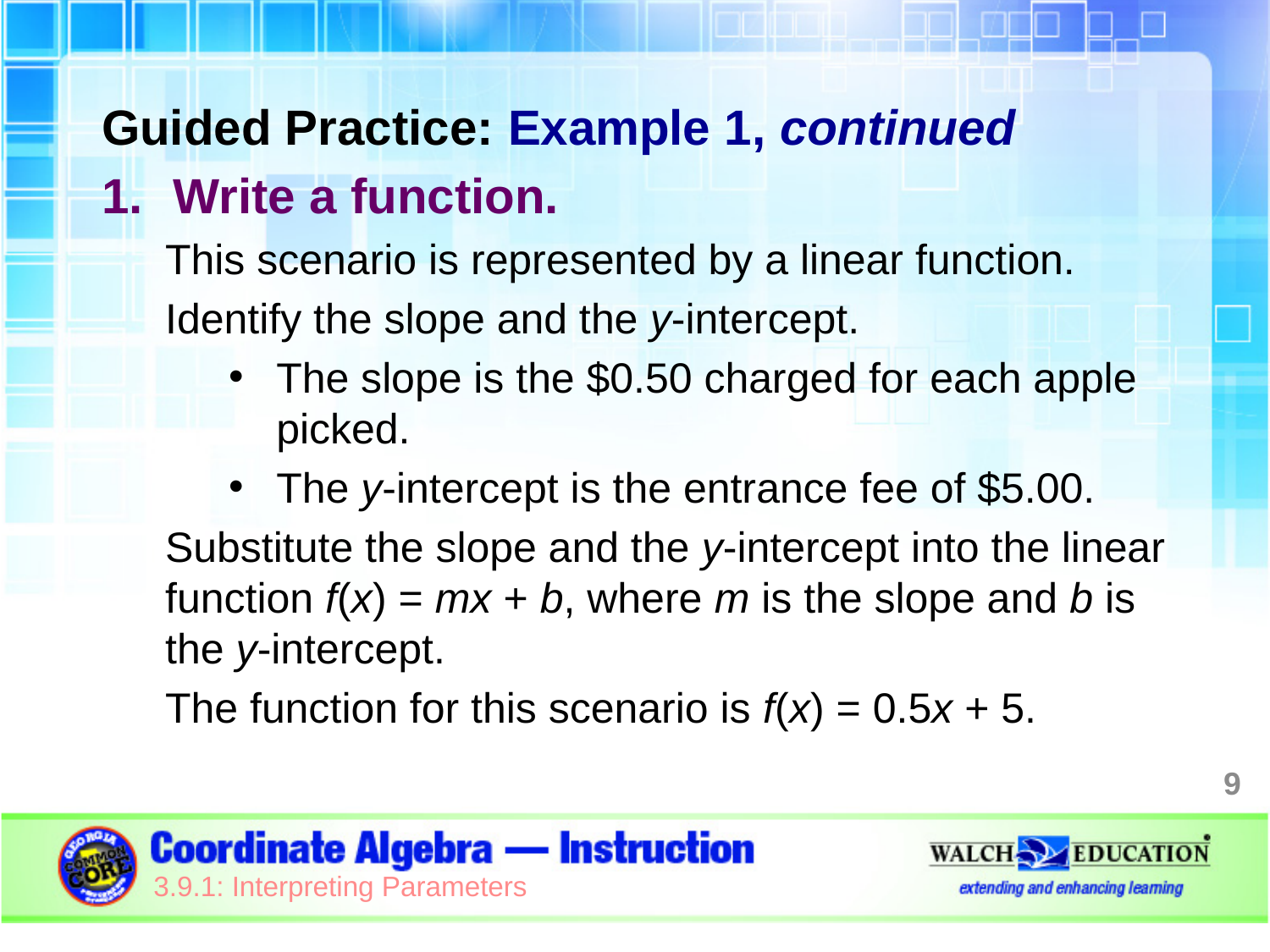

Guided Practice: Example 1, continued
Write a function.
This scenario is represented by a linear function.
Identify the slope and the y-intercept.
The slope is the $0.50 charged for each apple picked.
The y-intercept is the entrance fee of $5.00.
Substitute the slope and the y-intercept into the linear function f(x) = mx + b, where m is the slope and b is the y-intercept.
The function for this scenario is f(x) = 0.5x + 5.
9
3.9.1: Interpreting Parameters